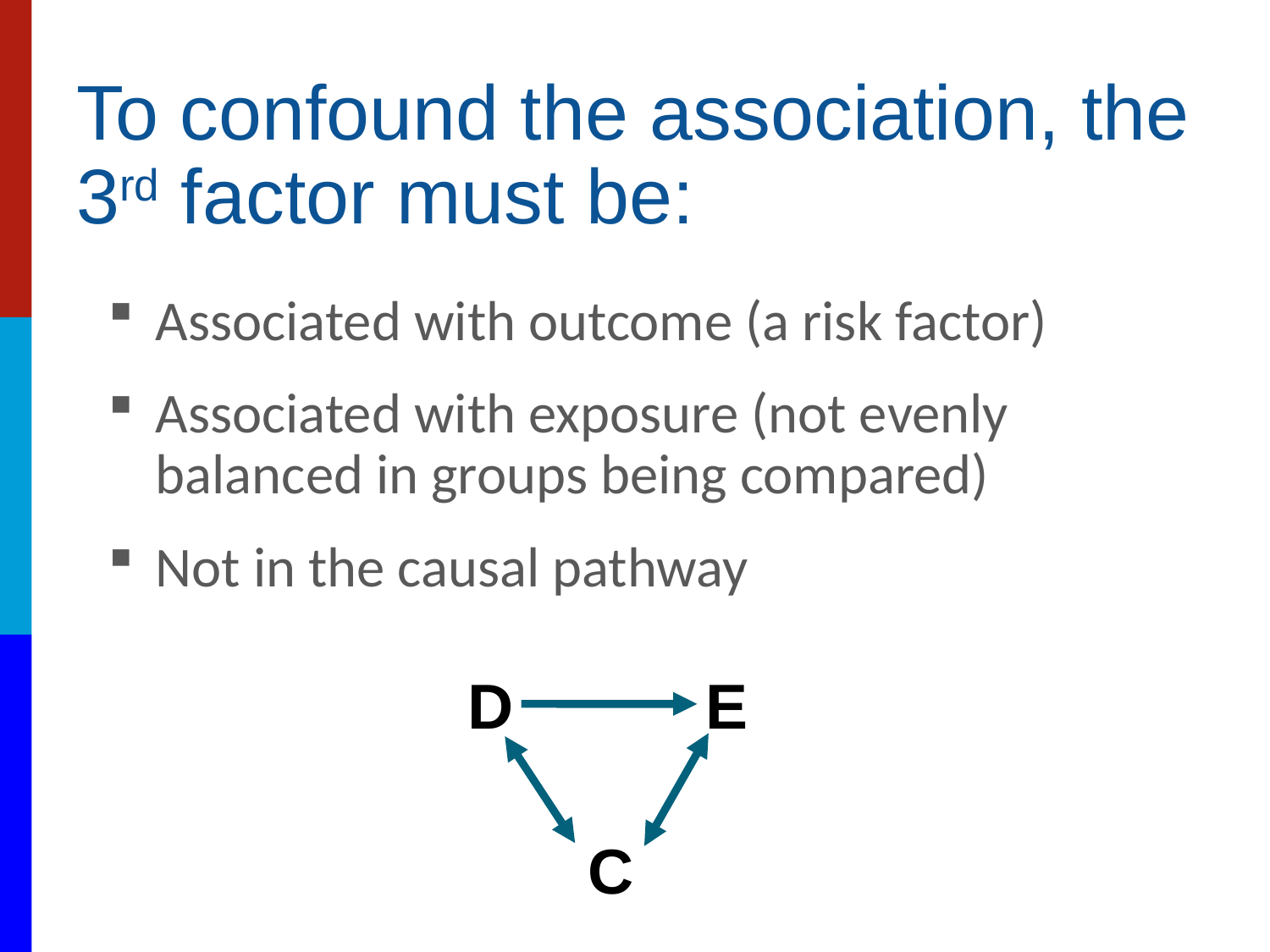

# To confound the association, the 3rd factor must be:
Associated with outcome (a risk factor)
Associated with exposure (not evenly balanced in groups being compared)
Not in the causal pathway
D
E

C